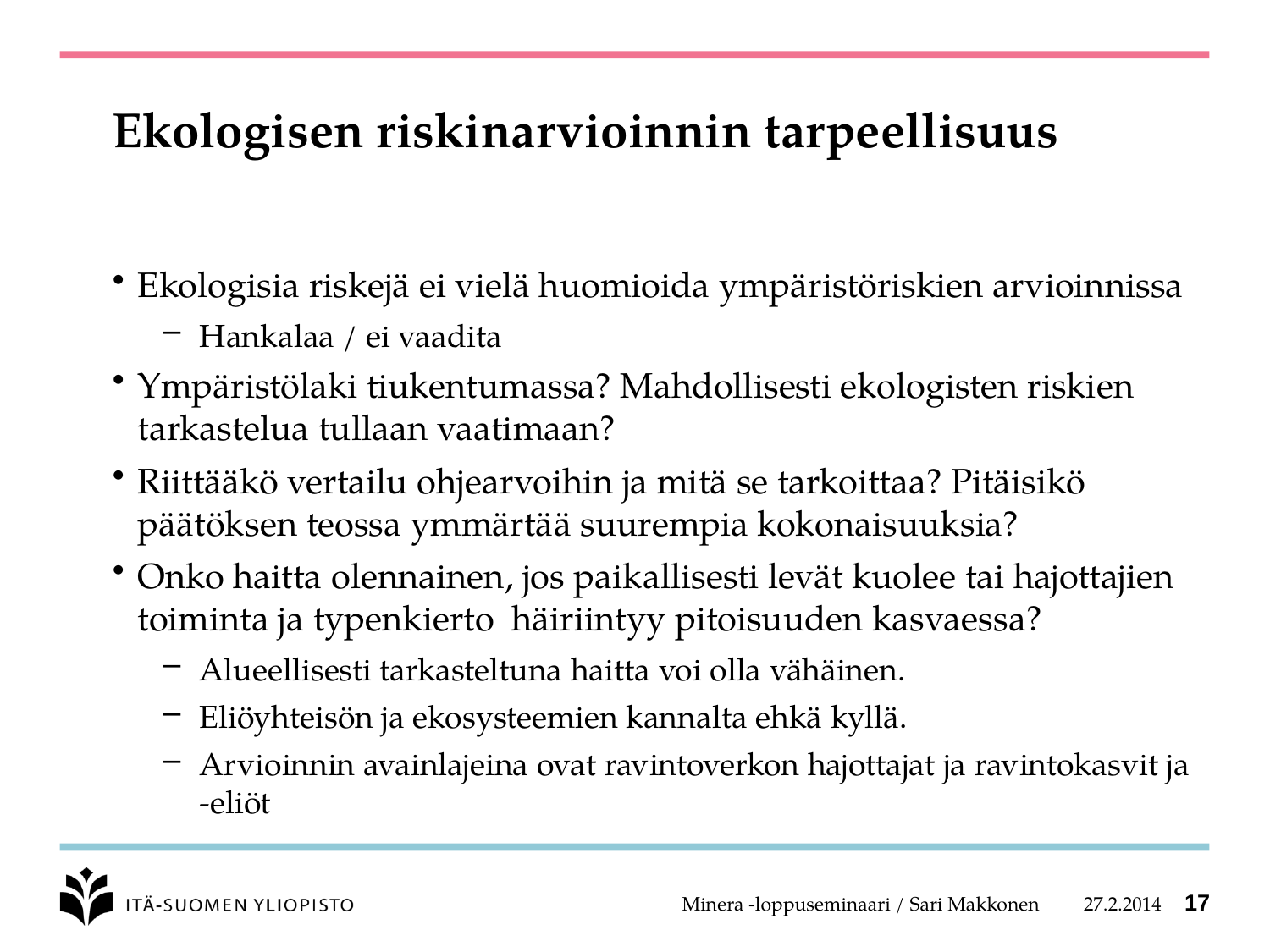

# Ekologisen riskinarvioinnin tarpeellisuus
Ekologisia riskejä ei vielä huomioida ympäristöriskien arvioinnissa
Hankalaa / ei vaadita
Ympäristölaki tiukentumassa? Mahdollisesti ekologisten riskien tarkastelua tullaan vaatimaan?
Riittääkö vertailu ohjearvoihin ja mitä se tarkoittaa? Pitäisikö päätöksen teossa ymmärtää suurempia kokonaisuuksia?
Onko haitta olennainen, jos paikallisesti levät kuolee tai hajottajien toiminta ja typenkierto  häiriintyy pitoisuuden kasvaessa?
Alueellisesti tarkasteltuna haitta voi olla vähäinen.
Eliöyhteisön ja ekosysteemien kannalta ehkä kyllä.
Arvioinnin avainlajeina ovat ravintoverkon hajottajat ja ravintokasvit ja -eliöt
Minera -loppuseminaari / Sari Makkonen
27.2.2014
17